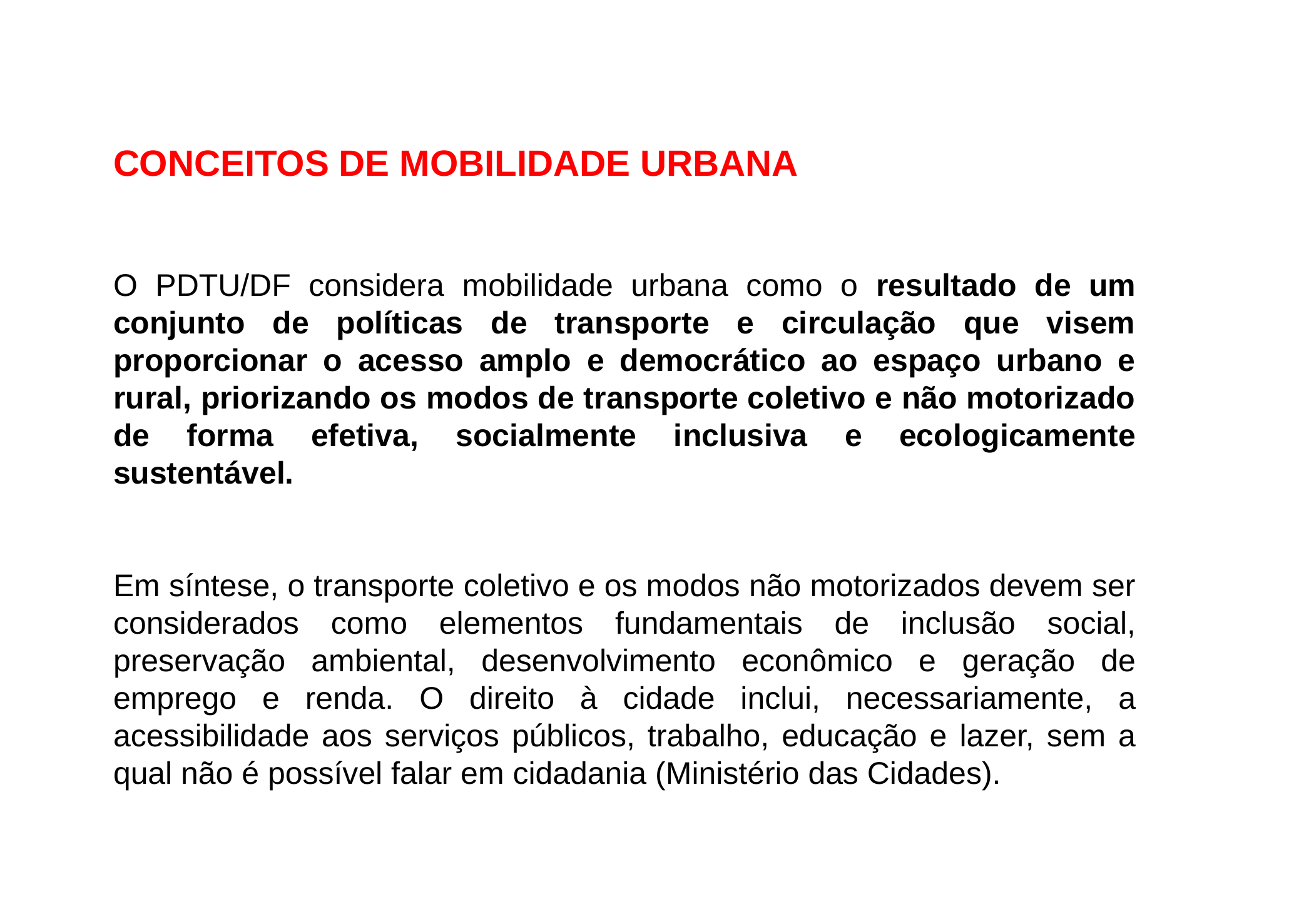

CONCEITOS DE MOBILIDADE URBANA

O PDTU/DF considera mobilidade urbana como o resultado de um conjunto de políticas de transporte e circulação que visem proporcionar o acesso amplo e democrático ao espaço urbano e rural, priorizando os modos de transporte coletivo e não motorizado de forma efetiva, socialmente inclusiva e ecologicamente sustentável.

Em síntese, o transporte coletivo e os modos não motorizados devem ser considerados como elementos fundamentais de inclusão social, preservação ambiental, desenvolvimento econômico e geração de emprego e renda. O direito à cidade inclui, necessariamente, a acessibilidade aos serviços públicos, trabalho, educação e lazer, sem a qual não é possível falar em cidadania (Ministério das Cidades).